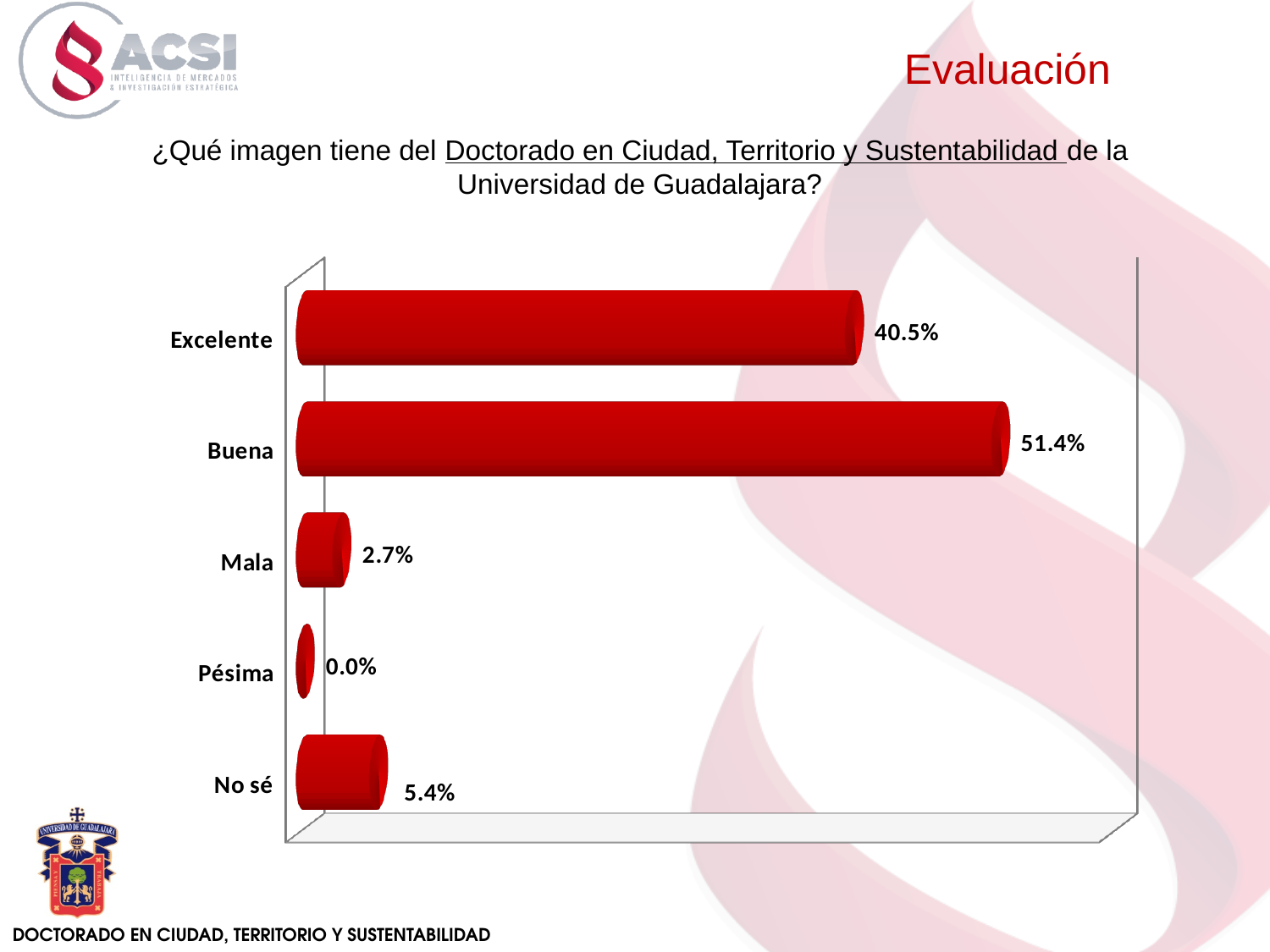

Evaluación
¿Qué imagen tiene del Doctorado en Ciudad, Territorio y Sustentabilidad de la Universidad de Guadalajara?

[unsupported chart]